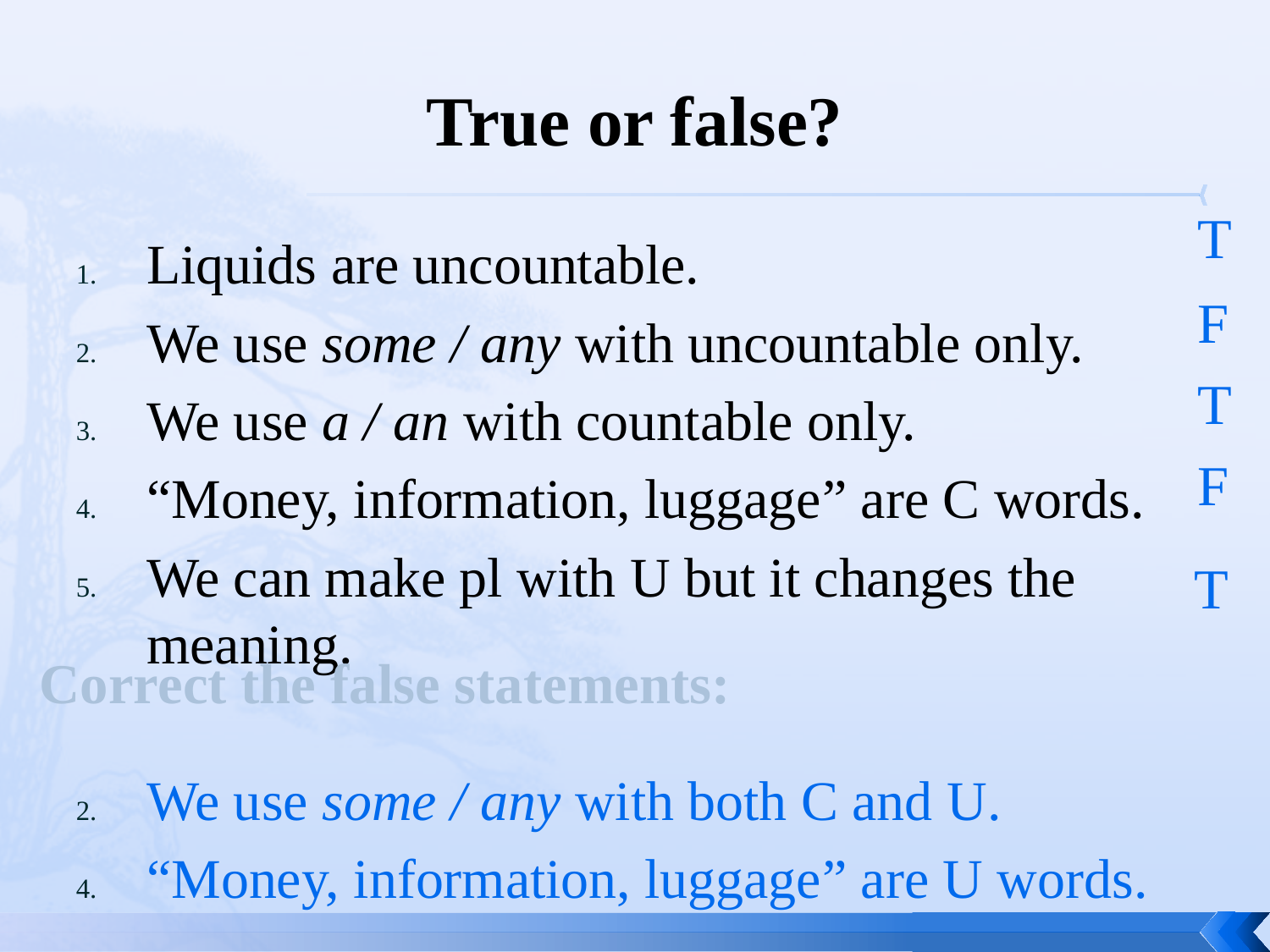

# True or false?
T
Liquids are uncountable.
We use some / any with uncountable only.
We use a / an with countable only.
“Money, information, luggage” are C words.
We can make pl with U but it changes the meaning.

We use some / any with both C and U.
“Money, information, luggage” are U words.
F
T
F
T
Correct the false statements: